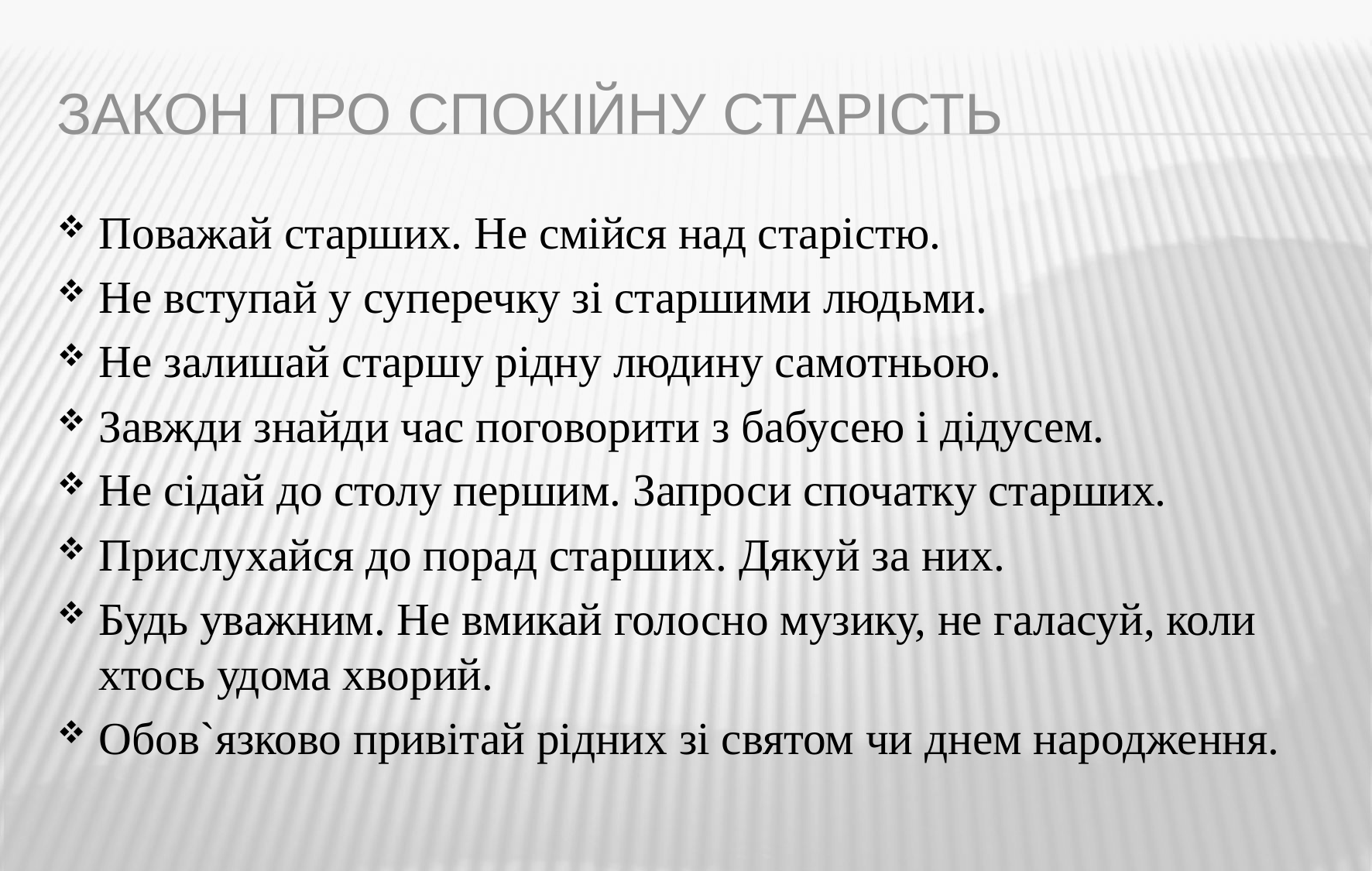

# Закон про спокійну старість
Поважай старших. Не смійся над старістю.
Не вступай у суперечку зі старшими людьми.
Не залишай старшу рідну людину самотньою.
Завжди знайди час поговорити з бабусею і дідусем.
Не сідай до столу першим. Запроси спочатку старших.
Прислухайся до порад старших. Дякуй за них.
Будь уважним. Не вмикай голосно музику, не галасуй, коли хтось удома хворий.
Обов`язково привітай рідних зі святом чи днем народження.